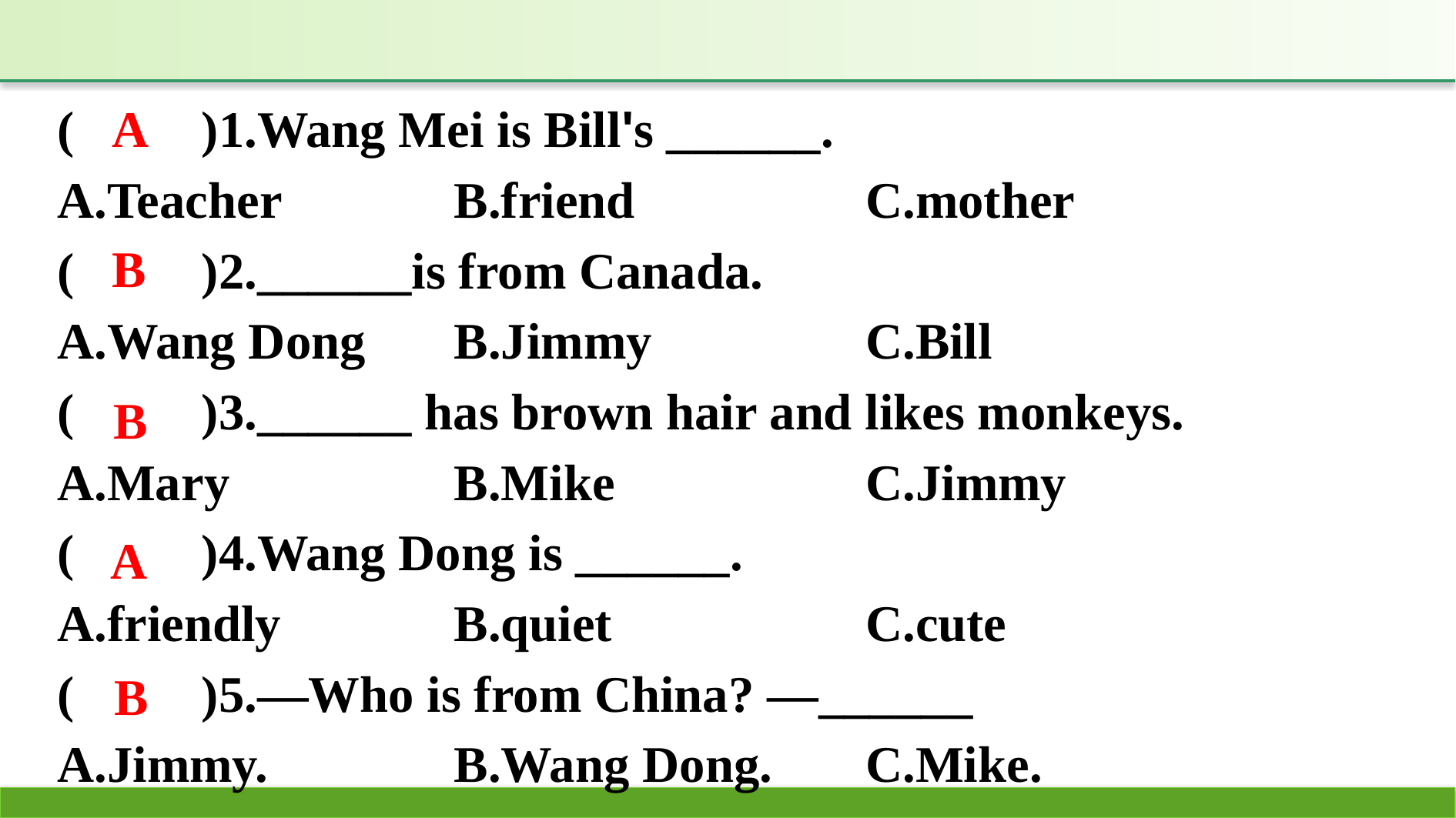

A
(　　)1.Wang Mei is Bill's ______.
A.Teacher		B.friend		C.mother
(　　)2.______is from Canada.
A.Wang Dong	B.Jimmy		C.Bill
(　　)3.______ has brown hair and likes monkeys.
A.Mary		B.Mike			C.Jimmy
(　　)4.Wang Dong is ______.
A.friendly		B.quiet			C.cute
(　　)5.—Who is from China? —______
A.Jimmy. 		B.Wang Dong. 	C.Mike.
B
B
A
B